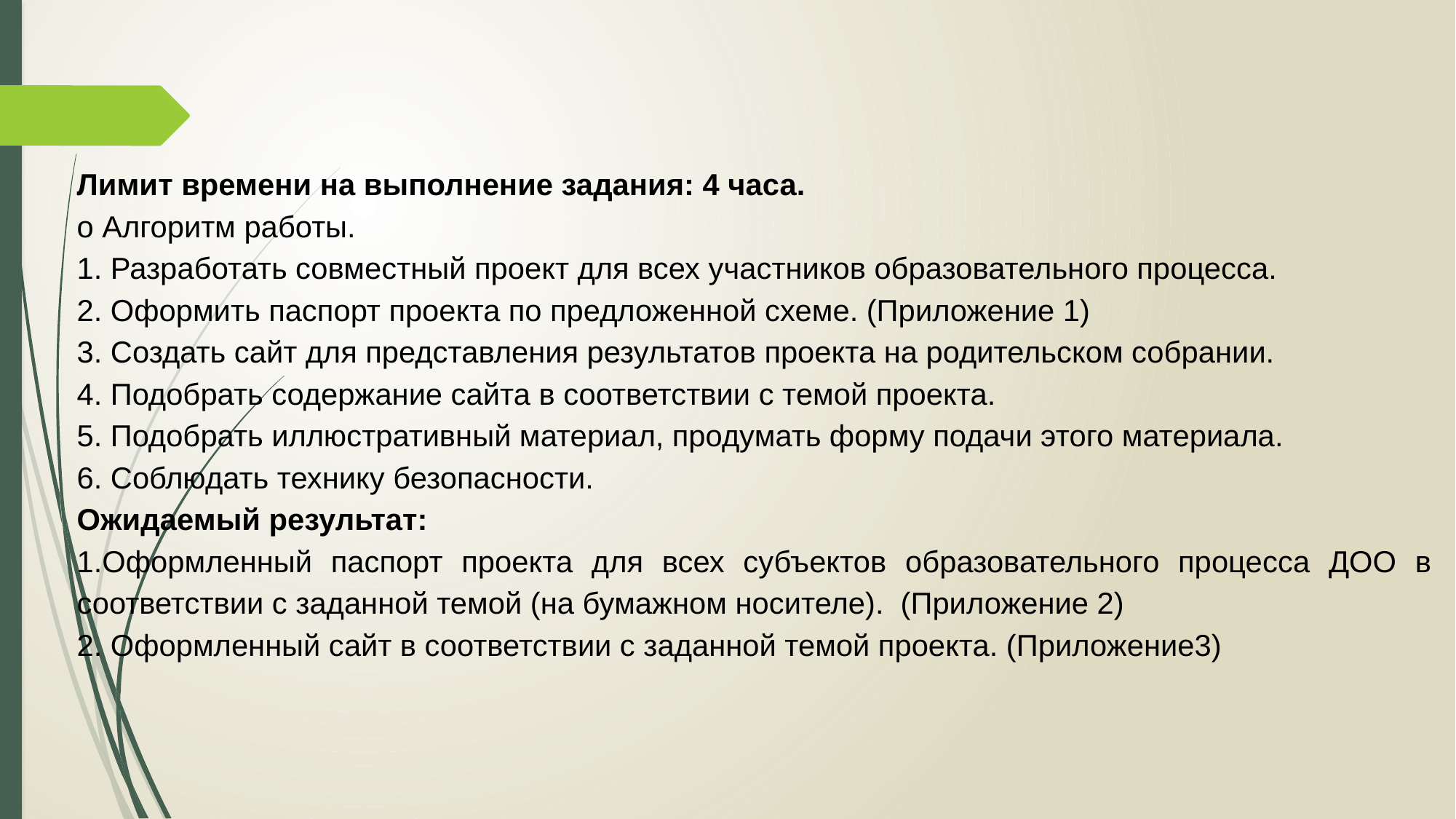

Лимит времени на выполнение задания: 4 часа.
o Алгоритм работы.
1. Разработать совместный проект для всех участников образовательного процесса.
2. Оформить паспорт проекта по предложенной схеме. (Приложение 1)
3. Создать сайт для представления результатов проекта на родительском собрании.
4. Подобрать содержание сайта в соответствии с темой проекта.
5. Подобрать иллюстративный материал, продумать форму подачи этого материала.
6. Соблюдать технику безопасности.
Ожидаемый результат:
1.Оформленный паспорт проекта для всех субъектов образовательного процесса ДОО в соответствии с заданной темой (на бумажном носителе).  (Приложение 2)
2. Оформленный сайт в соответствии с заданной темой проекта. (Приложение3)